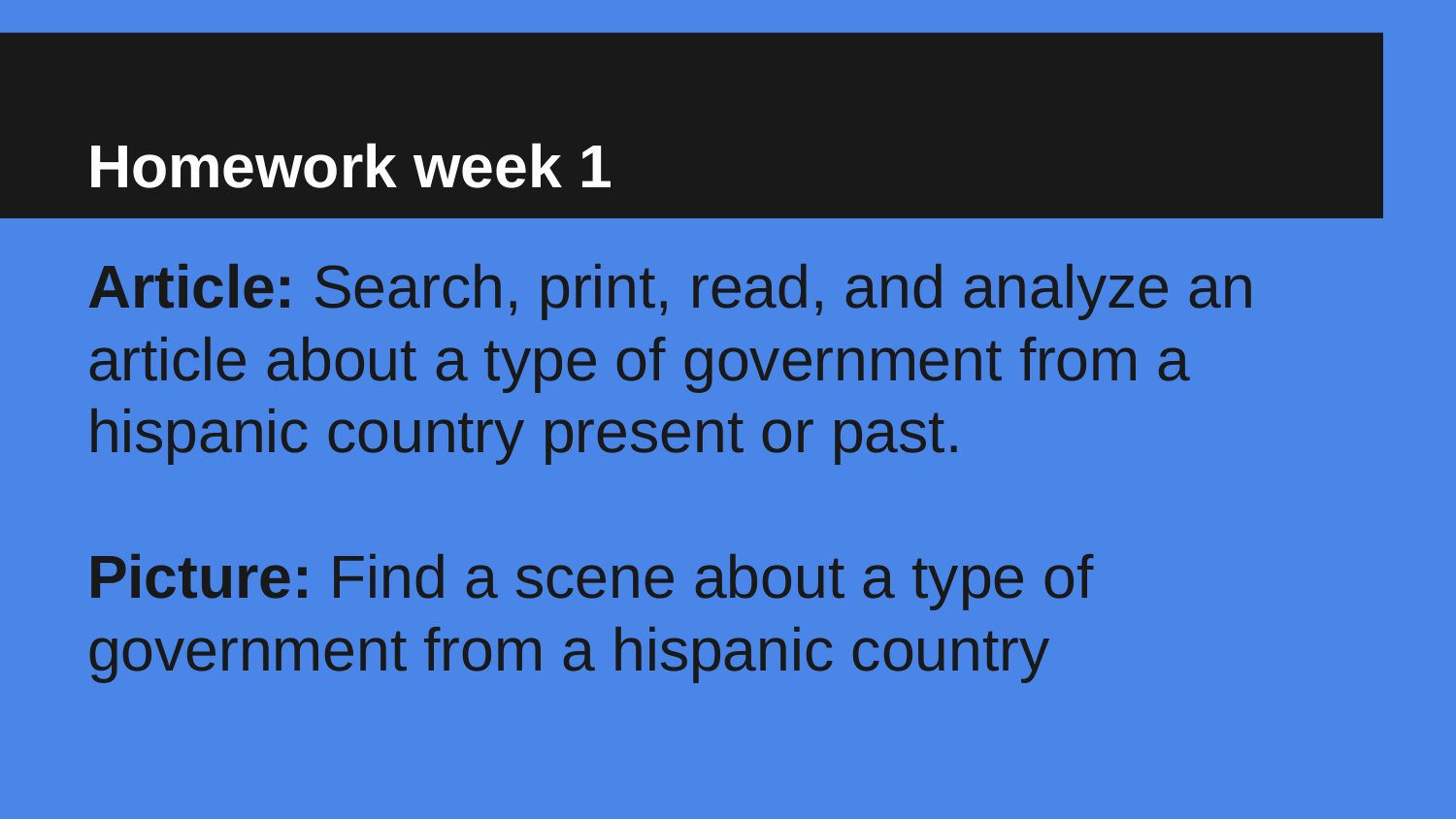

# Homework week 1
Article: Search, print, read, and analyze an article about a type of government from a hispanic country present or past.

Picture: Find a scene about a type of government from a hispanic country